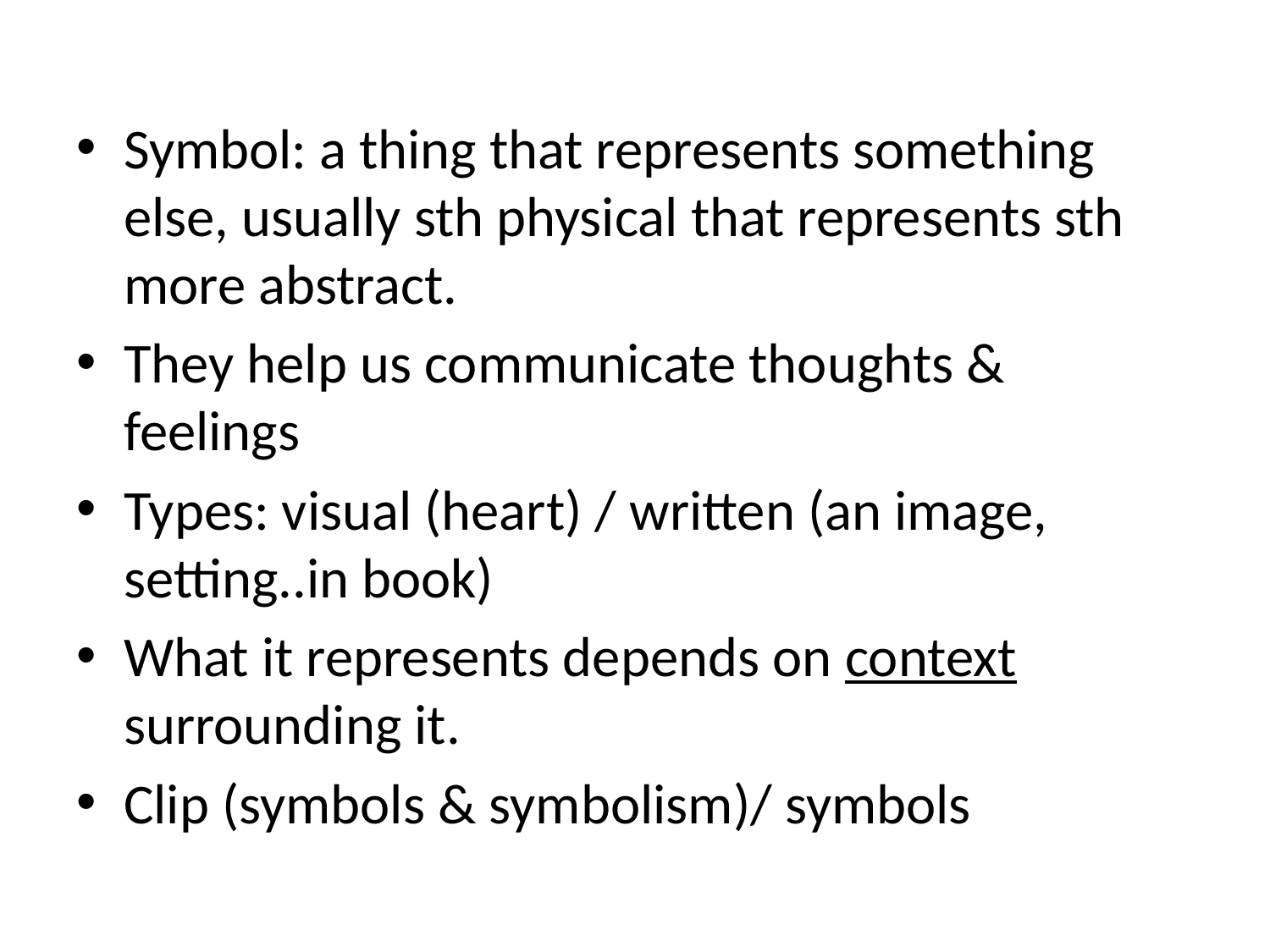

Symbol: a thing that represents something else, usually sth physical that represents sth more abstract.
They help us communicate thoughts & feelings
Types: visual (heart) / written (an image, setting..in book)
What it represents depends on context surrounding it.
Clip (symbols & symbolism)/ symbols